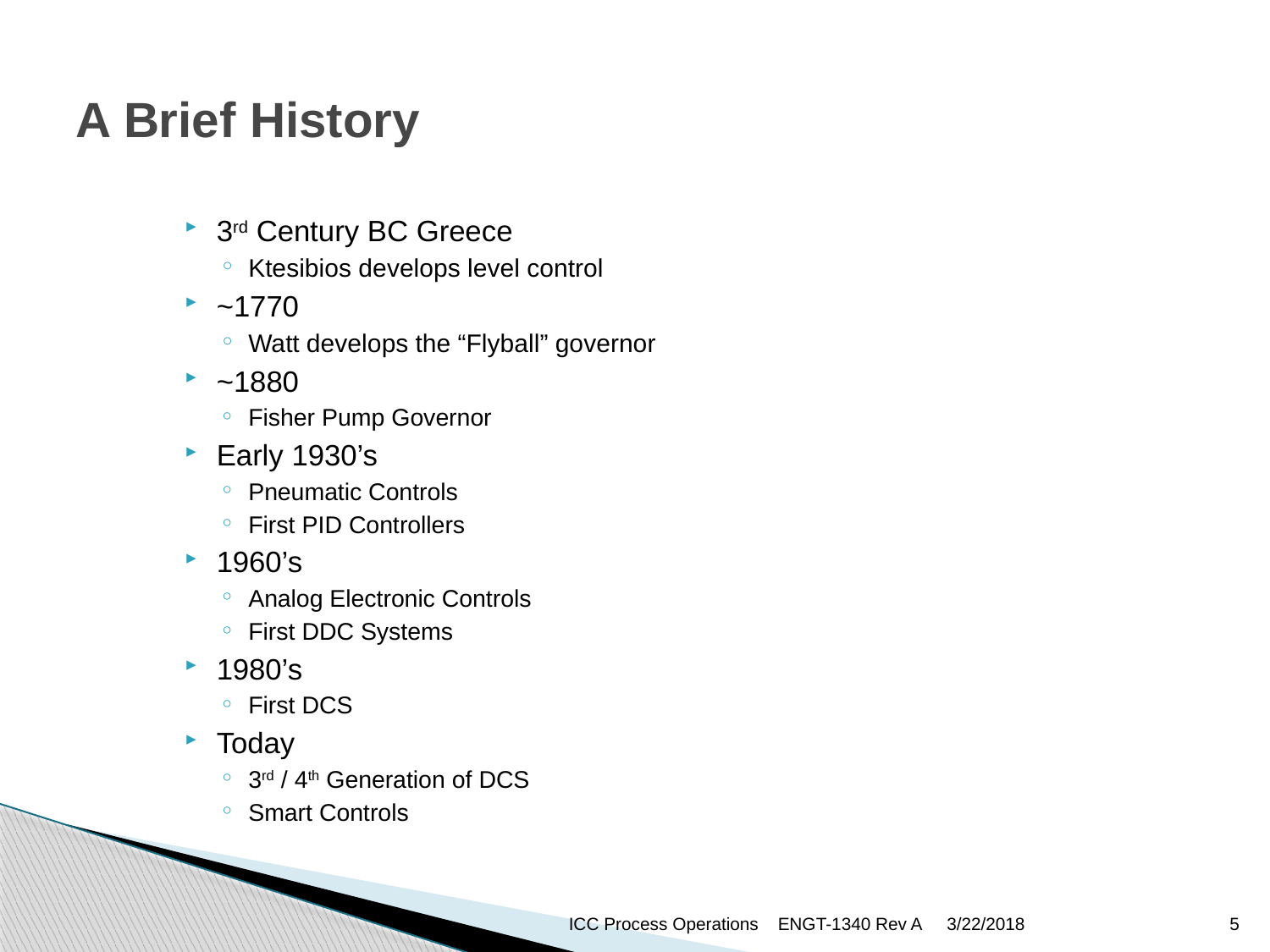

# A Brief History
3rd Century BC Greece
Ktesibios develops level control
~1770
Watt develops the “Flyball” governor
~1880
Fisher Pump Governor
Early 1930’s
Pneumatic Controls
First PID Controllers
1960’s
Analog Electronic Controls
First DDC Systems
1980’s
First DCS
Today
3rd / 4th Generation of DCS
Smart Controls

ICC Process Operations    ENGT-1340 Rev A
3/22/2018
5